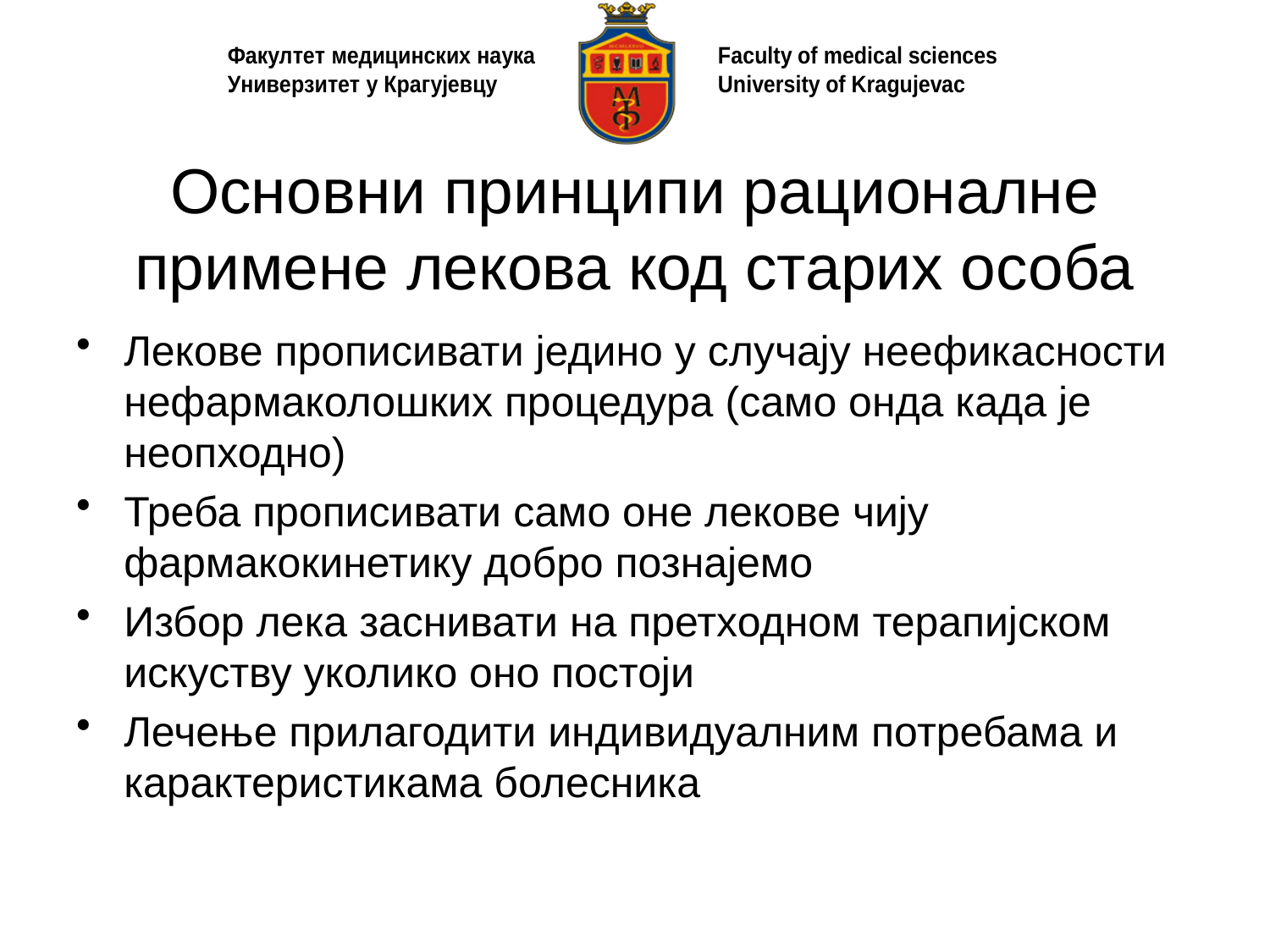

# Основни принципи рационалне примене лекова код старих особа
Лекове прописивати једино у случају неефикасности нефармаколошких процедура (само онда када је неопходно)
Треба прописивати само оне лекове чију фармакокинетику добро познајемо
Избор лека заснивати на претходном терапијском искуству уколико оно постоји
Лечење прилагодити индивидуалним потребама и карактеристикама болесника